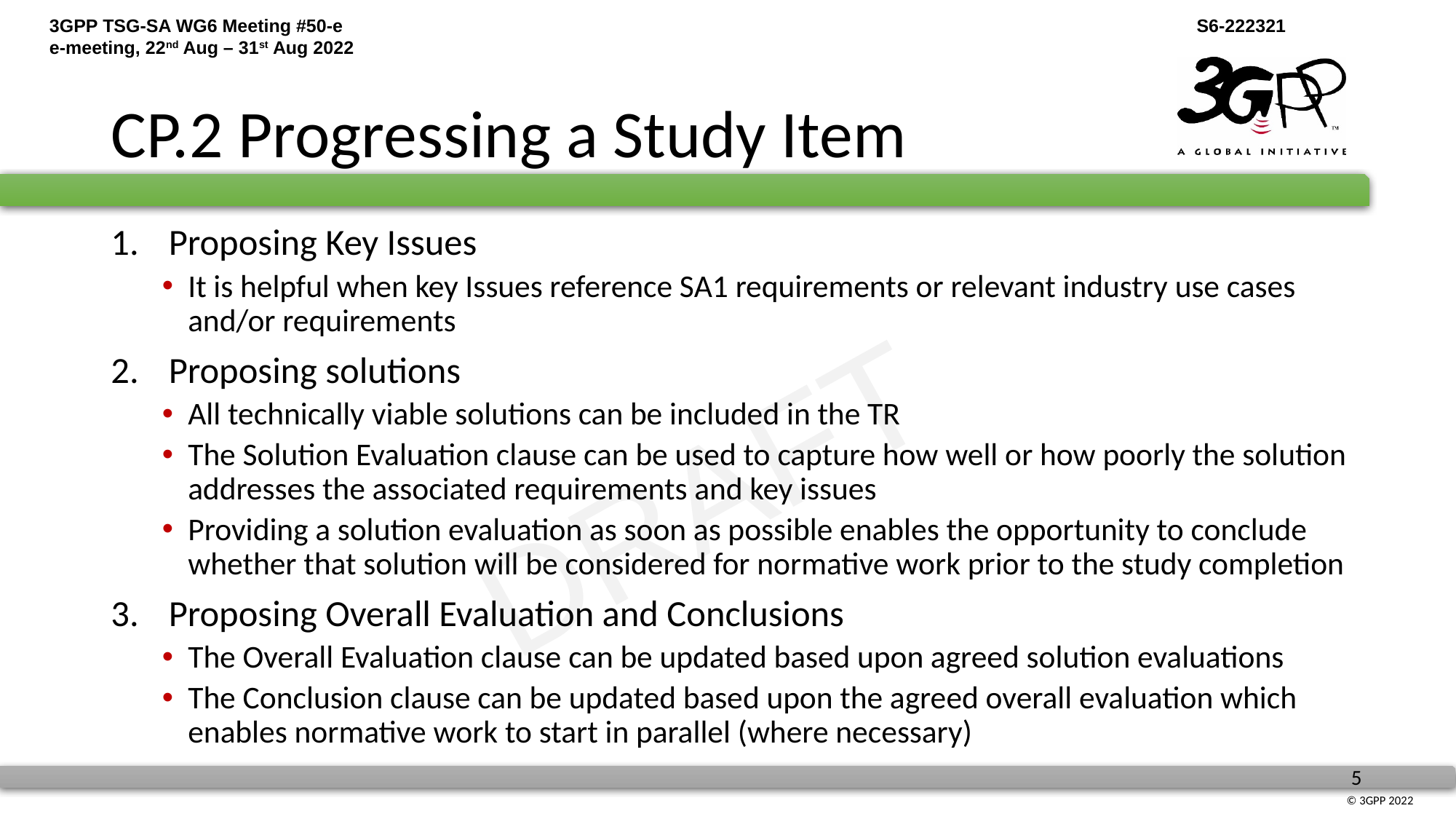

# CP.2 Progressing a Study Item
Proposing Key Issues
It is helpful when key Issues reference SA1 requirements or relevant industry use cases and/or requirements
Proposing solutions
All technically viable solutions can be included in the TR
The Solution Evaluation clause can be used to capture how well or how poorly the solution addresses the associated requirements and key issues
Providing a solution evaluation as soon as possible enables the opportunity to conclude whether that solution will be considered for normative work prior to the study completion
Proposing Overall Evaluation and Conclusions
The Overall Evaluation clause can be updated based upon agreed solution evaluations
The Conclusion clause can be updated based upon the agreed overall evaluation which enables normative work to start in parallel (where necessary)